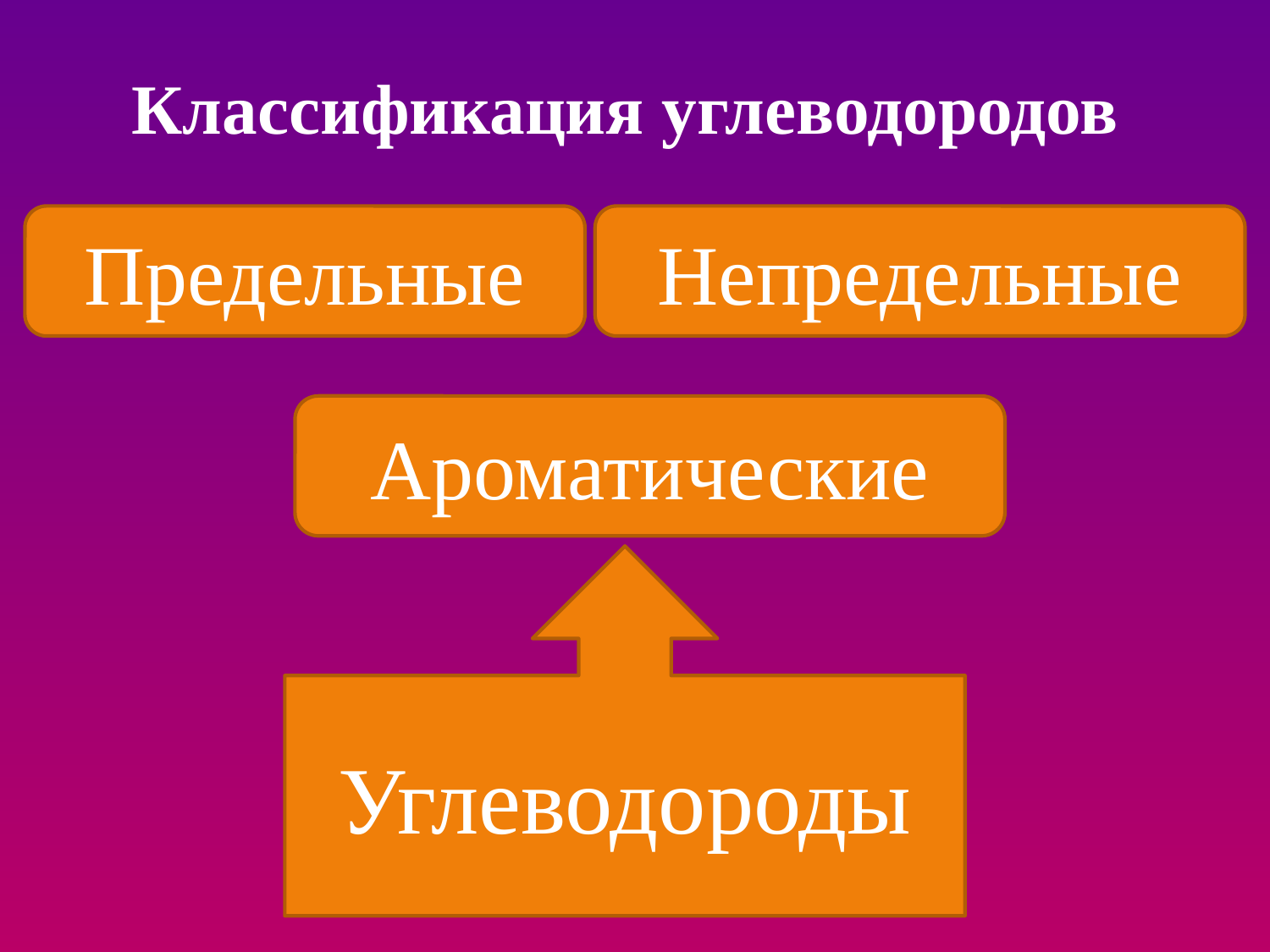

# Классификация углеводородов
Предельные
Непредельные
Ароматические
Углеводороды